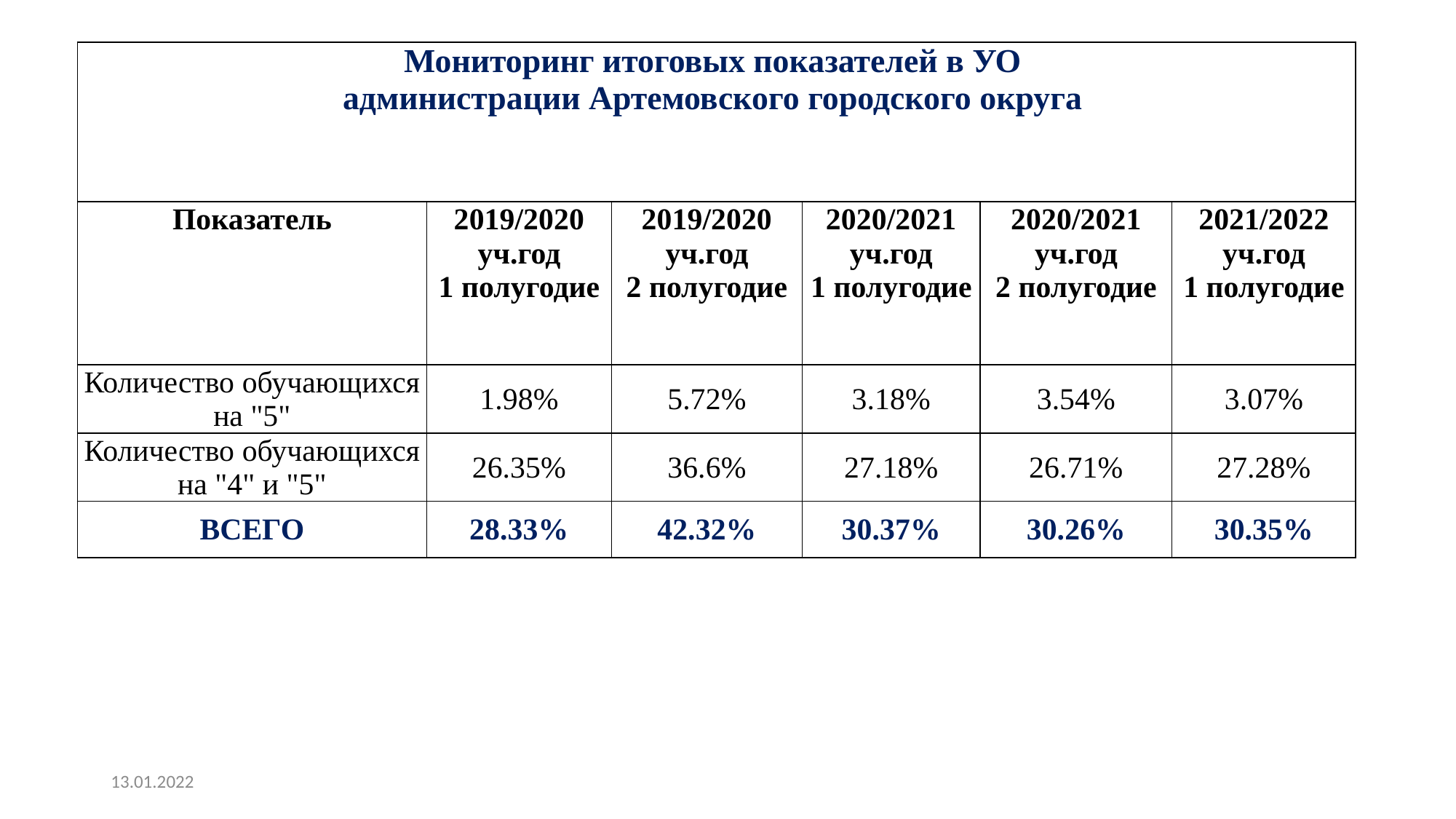

| Мониторинг итоговых показателей в УО администрации Артемовского городского округа |  |  |  |  |  |
| --- | --- | --- | --- | --- | --- |
| Показатель | 2019/2020 уч.год 1 полугодие | 2019/2020 уч.год 2 полугодие | 2020/2021 уч.год 1 полугодие | 2020/2021 уч.год 2 полугодие | 2021/2022 уч.год 1 полугодие |
| Количество обучающихся на "5" | 1.98% | 5.72% | 3.18% | 3.54% | 3.07% |
| Количество обучающихся на "4" и "5" | 26.35% | 36.6% | 27.18% | 26.71% | 27.28% |
| ВСЕГО | 28.33% | 42.32% | 30.37% | 30.26% | 30.35% |
13.01.2022